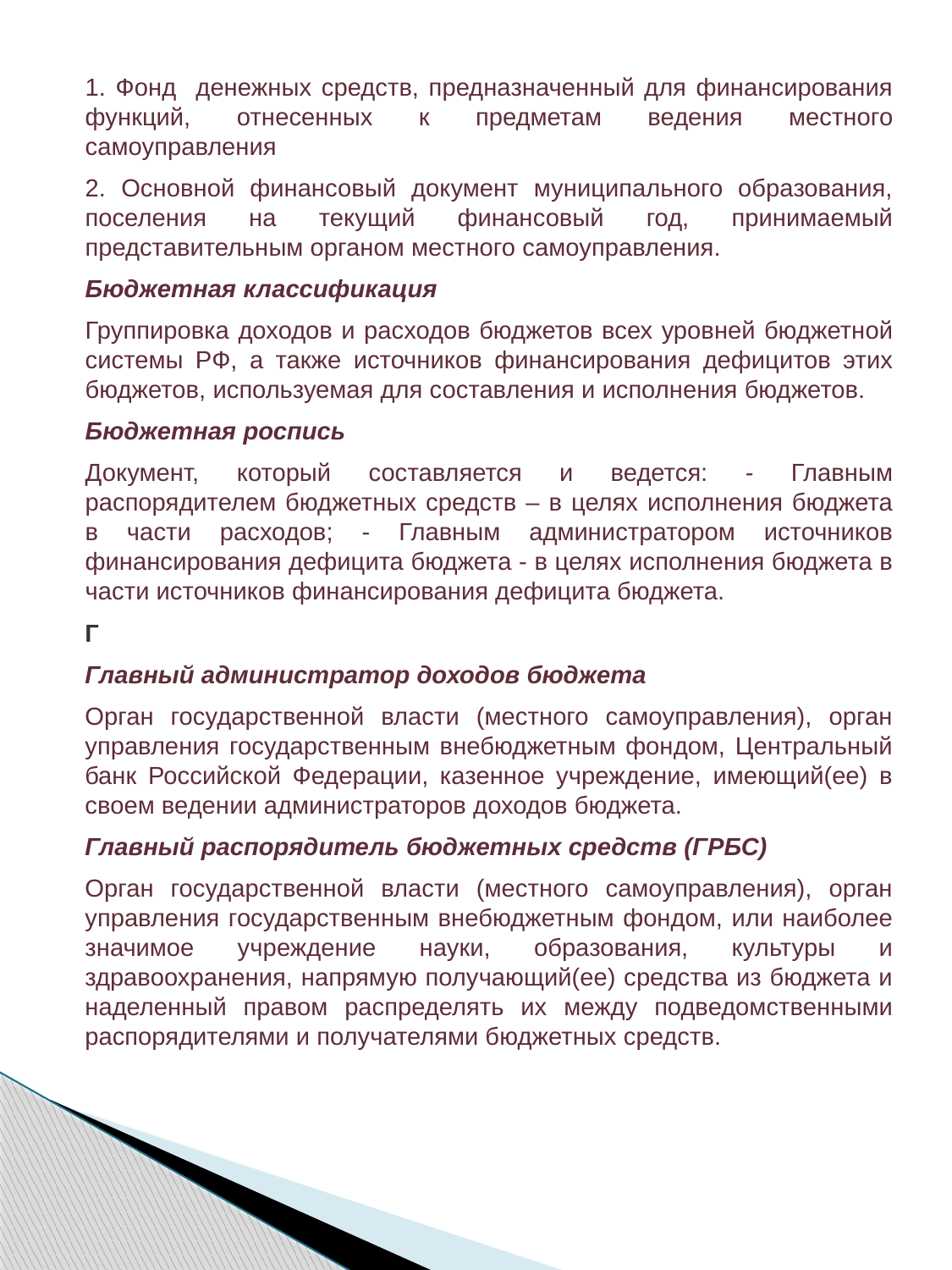

1. Фонд  денежных средств, предназначенный для финансирования функций, отнесенных к предметам ведения местного самоуправления
2. Основной финансовый документ муниципального образования, поселения на текущий финансовый год, принимаемый представительным органом местного самоуправления.
Бюджетная классификация
Группировка доходов и расходов бюджетов всех уровней бюджетной системы РФ, а также источников финансирования дефицитов этих бюджетов, используемая для составления и исполнения бюджетов.
Бюджетная роспись
Документ, который составляется и ведется: - Главным распорядителем бюджетных средств – в целях исполнения бюджета в части расходов; - Главным администратором источников финансирования дефицита бюджета - в целях исполнения бюджета в части источников финансирования дефицита бюджета.
Г
Главный администратор доходов бюджета
Орган государственной власти (местного самоуправления), орган управления государственным внебюджетным фондом, Центральный банк Российской Федерации, казенное учреждение, имеющий(ее) в своем ведении администраторов доходов бюджета.
Главный распорядитель бюджетных средств (ГРБС)
Орган государственной власти (местного самоуправления), орган управления государственным внебюджетным фондом, или наиболее значимое учреждение науки, образования, культуры и здравоохранения, напрямую получающий(ее) средства из бюджета и наделенный правом распределять их между подведомственными распорядителями и получателями бюджетных средств.